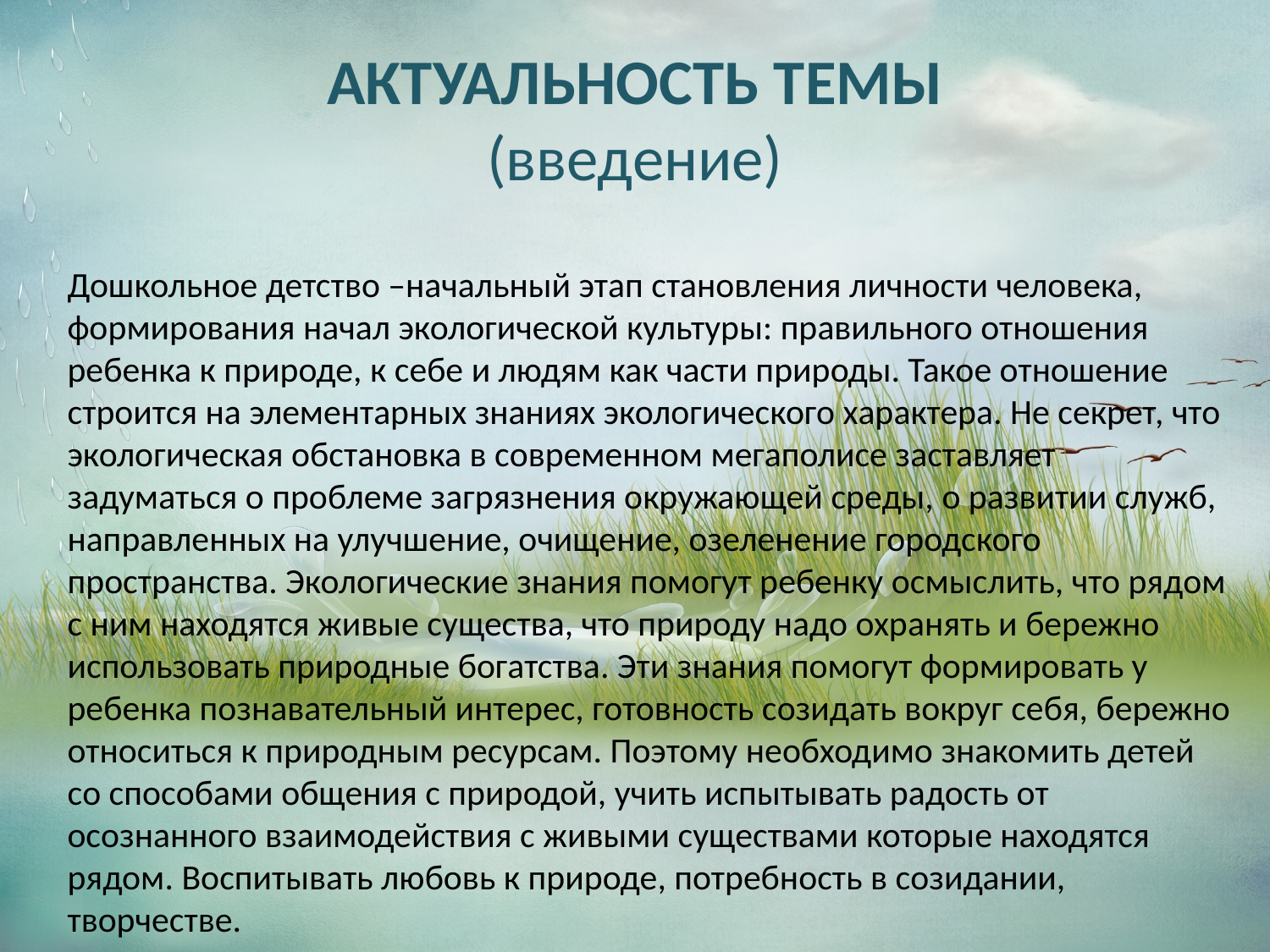

# АКТУАЛЬНОСТЬ ТЕМЫ (введение)
Дошкольное детство –начальный этап становления личности человека, формирования начал экологической культуры: правильного отношения ребенка к природе, к себе и людям как части природы. Такое отношение строится на элементарных знаниях экологического характера. Не секрет, что экологическая обстановка в современном мегаполисе заставляет задуматься о проблеме загрязнения окружающей среды, о развитии служб, направленных на улучшение, очищение, озеленение городского пространства. Экологические знания помогут ребенку осмыслить, что рядом с ним находятся живые существа, что природу надо охранять и бережно использовать природные богатства. Эти знания помогут формировать у ребенка познавательный интерес, готовность созидать вокруг себя, бережно относиться к природным ресурсам. Поэтому необходимо знакомить детей со способами общения с природой, учить испытывать радость от осознанного взаимодействия с живыми существами которые находятся рядом. Воспитывать любовь к природе, потребность в созидании, творчестве.